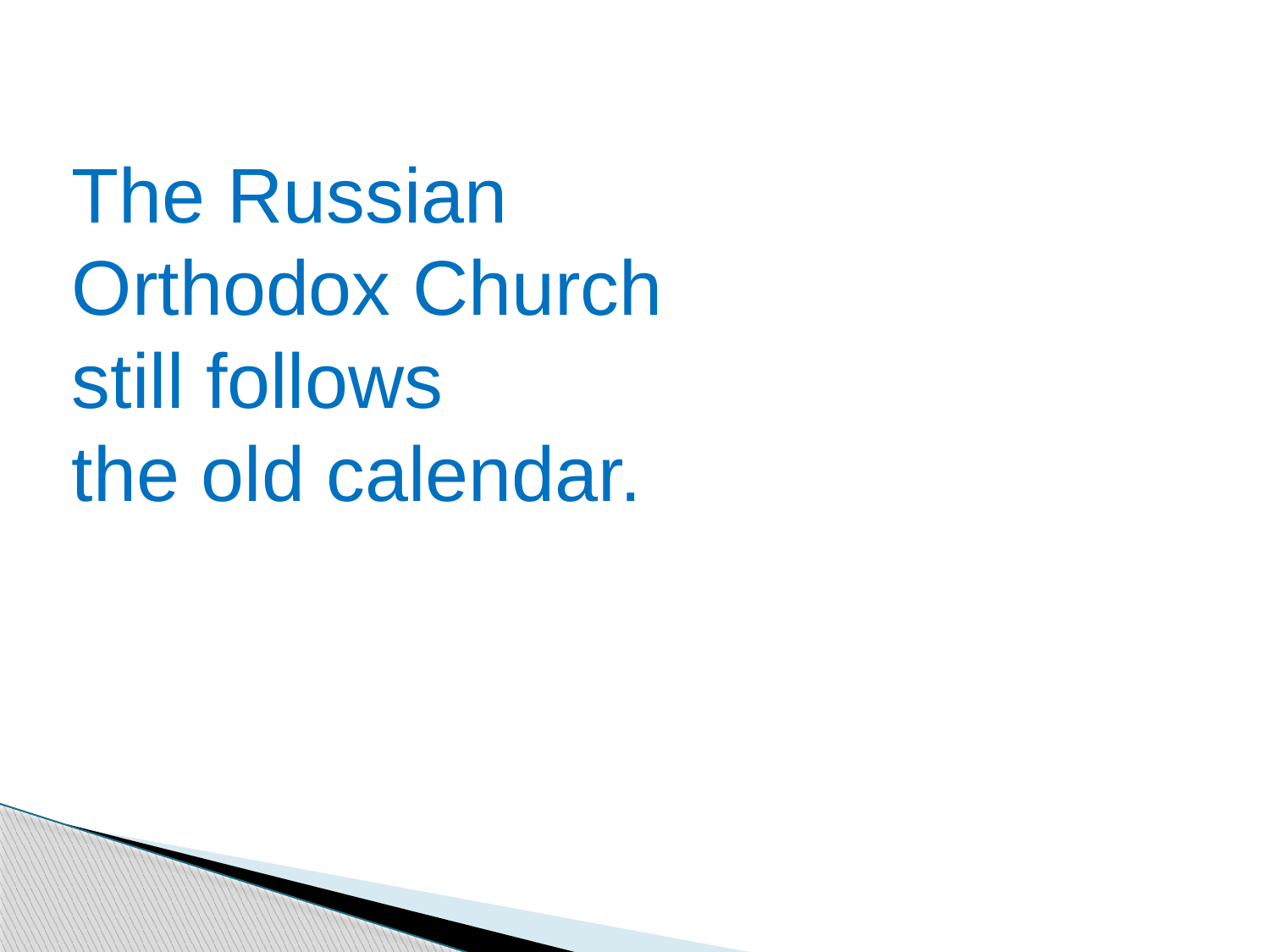

The Russian
Orthodox Church
still follows
the old calendar.